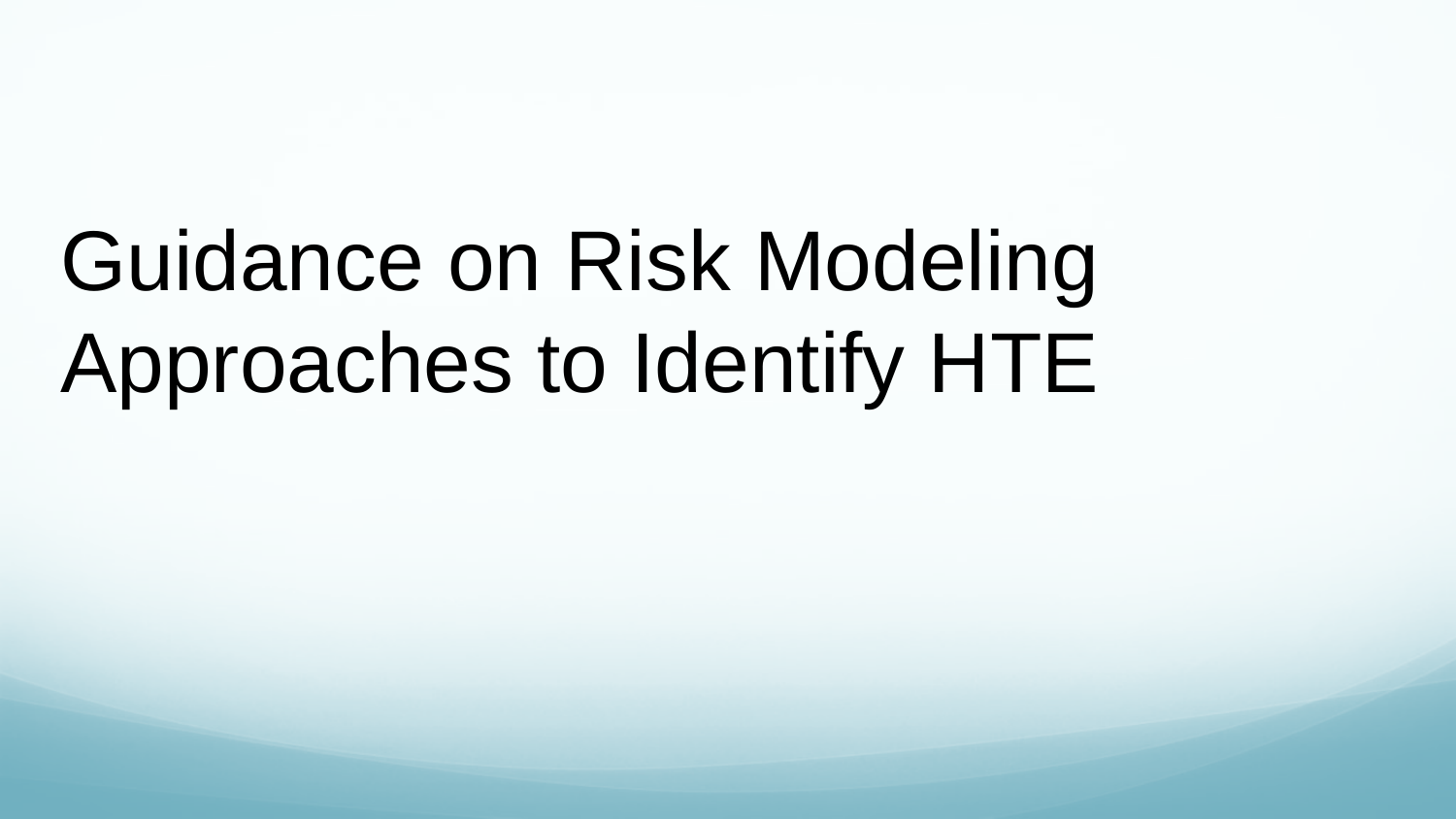

Guidance on Risk Modeling Approaches to Identify HTE